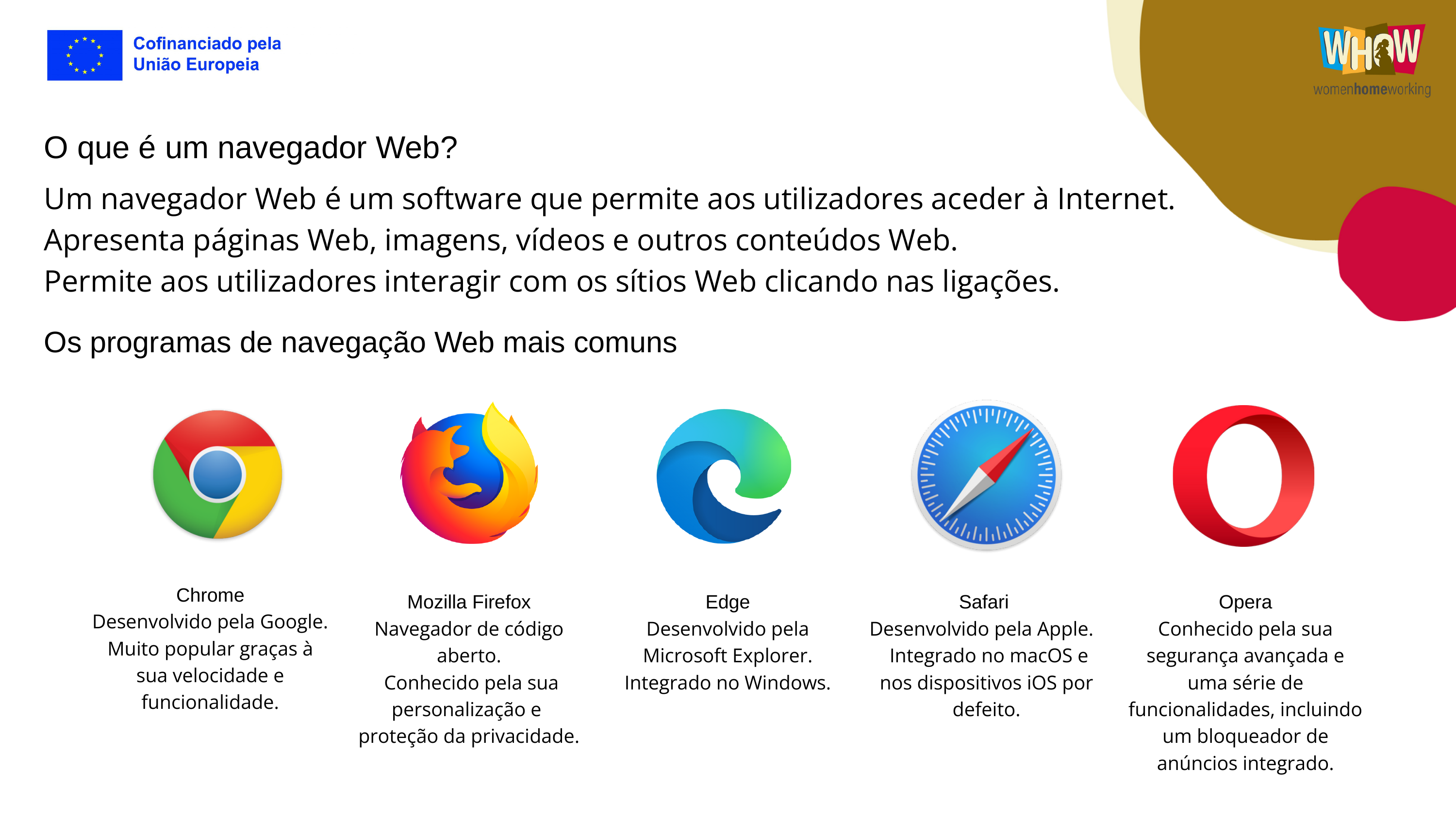

O que é um navegador Web?
Um navegador Web é um software que permite aos utilizadores aceder à Internet.
Apresenta páginas Web, imagens, vídeos e outros conteúdos Web.
Permite aos utilizadores interagir com os sítios Web clicando nas ligações.
Os programas de navegação Web mais comuns

Chrome
Desenvolvido pela Google.
Muito popular graças à sua velocidade e funcionalidade.
Mozilla Firefox
Navegador de código aberto.
 Conhecido pela sua personalização e
proteção da privacidade.
Edge
Desenvolvido pela Microsoft Explorer. Integrado no Windows.

Safari
Desenvolvido pela Apple.
 Integrado no macOS e nos dispositivos iOS por defeito.

Opera
Conhecido pela sua segurança avançada e uma série de funcionalidades, incluindo um bloqueador de anúncios integrado.